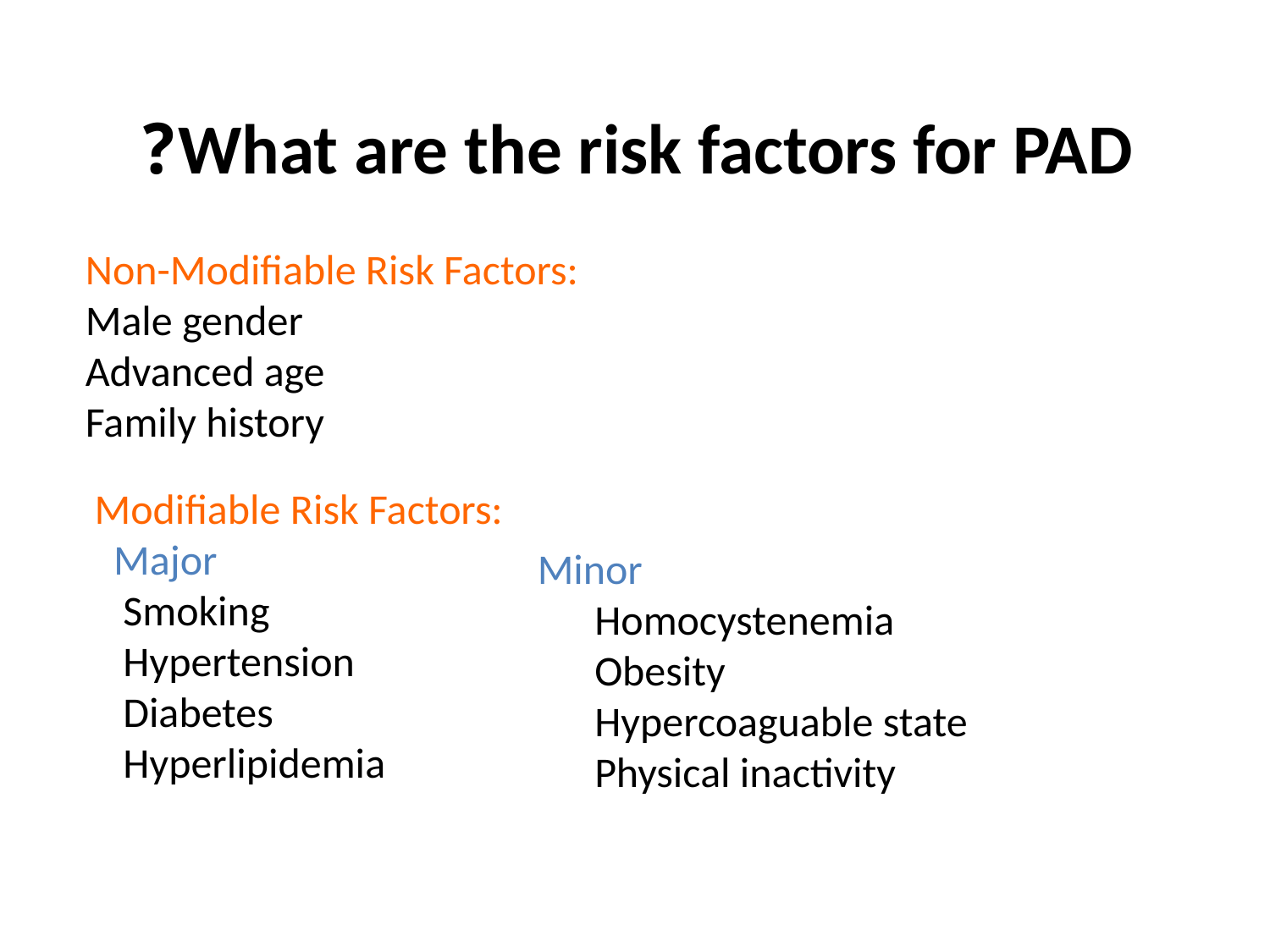

# What are the risk factors for PAD?
    Non-Modifiable Risk Factors:
    Male gender
    Advanced age
    Family history
      Modifiable Risk Factors:
        Major
         Smoking
         Hypertension
         Diabetes
         Hyperlipidemia
Minor
      Homocystenemia
      Obesity
      Hypercoaguable state
      Physical inactivity